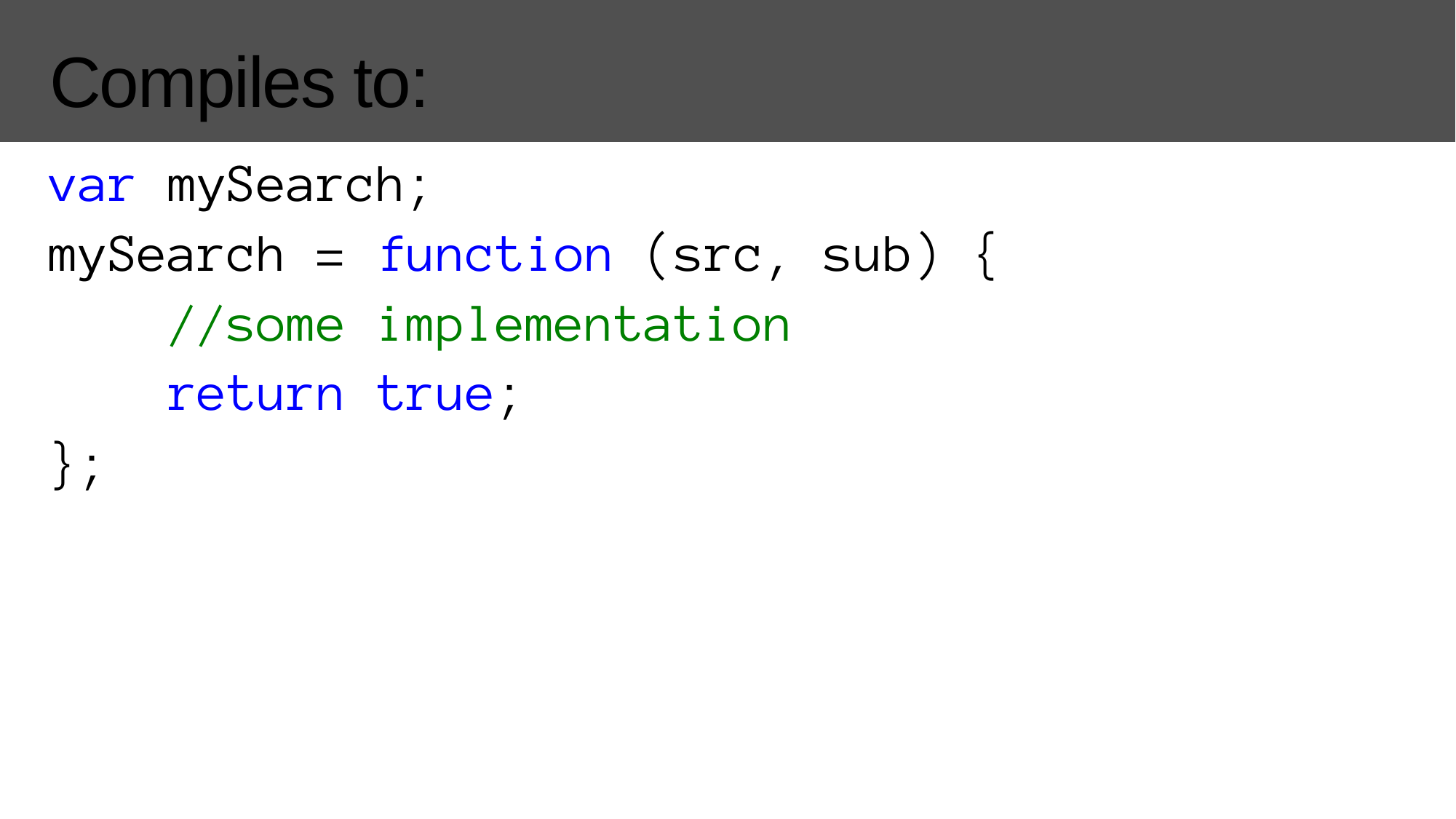

# Compiles to:
var mySearch;
mySearch = function (src, sub) {
    //some implementation
    return true;
};